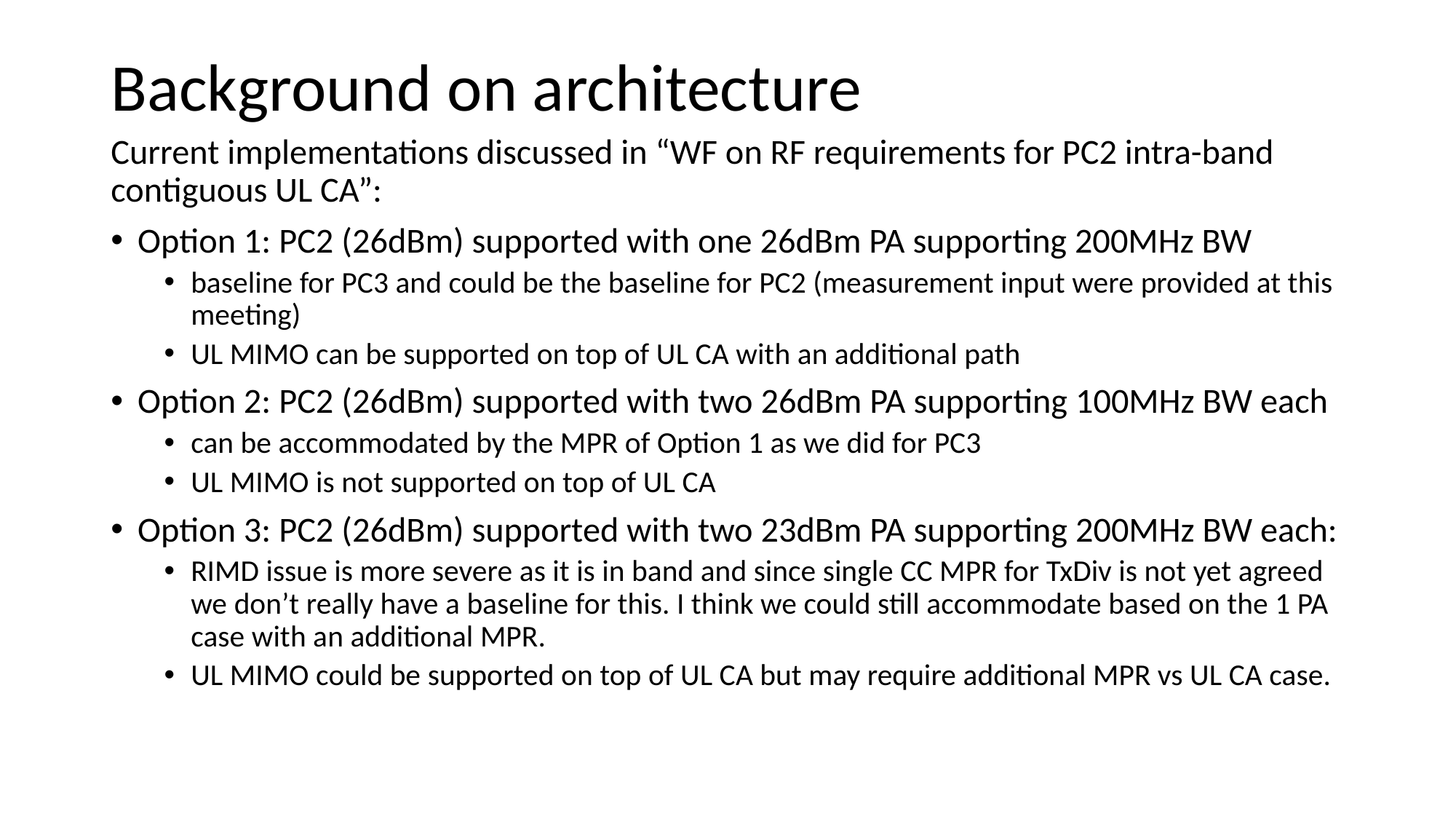

# Background on architecture
Current implementations discussed in “WF on RF requirements for PC2 intra-band contiguous UL CA”:
Option 1: PC2 (26dBm) supported with one 26dBm PA supporting 200MHz BW
baseline for PC3 and could be the baseline for PC2 (measurement input were provided at this meeting)
UL MIMO can be supported on top of UL CA with an additional path
Option 2: PC2 (26dBm) supported with two 26dBm PA supporting 100MHz BW each
can be accommodated by the MPR of Option 1 as we did for PC3
UL MIMO is not supported on top of UL CA
Option 3: PC2 (26dBm) supported with two 23dBm PA supporting 200MHz BW each:
RIMD issue is more severe as it is in band and since single CC MPR for TxDiv is not yet agreed we don’t really have a baseline for this. I think we could still accommodate based on the 1 PA case with an additional MPR.
UL MIMO could be supported on top of UL CA but may require additional MPR vs UL CA case.